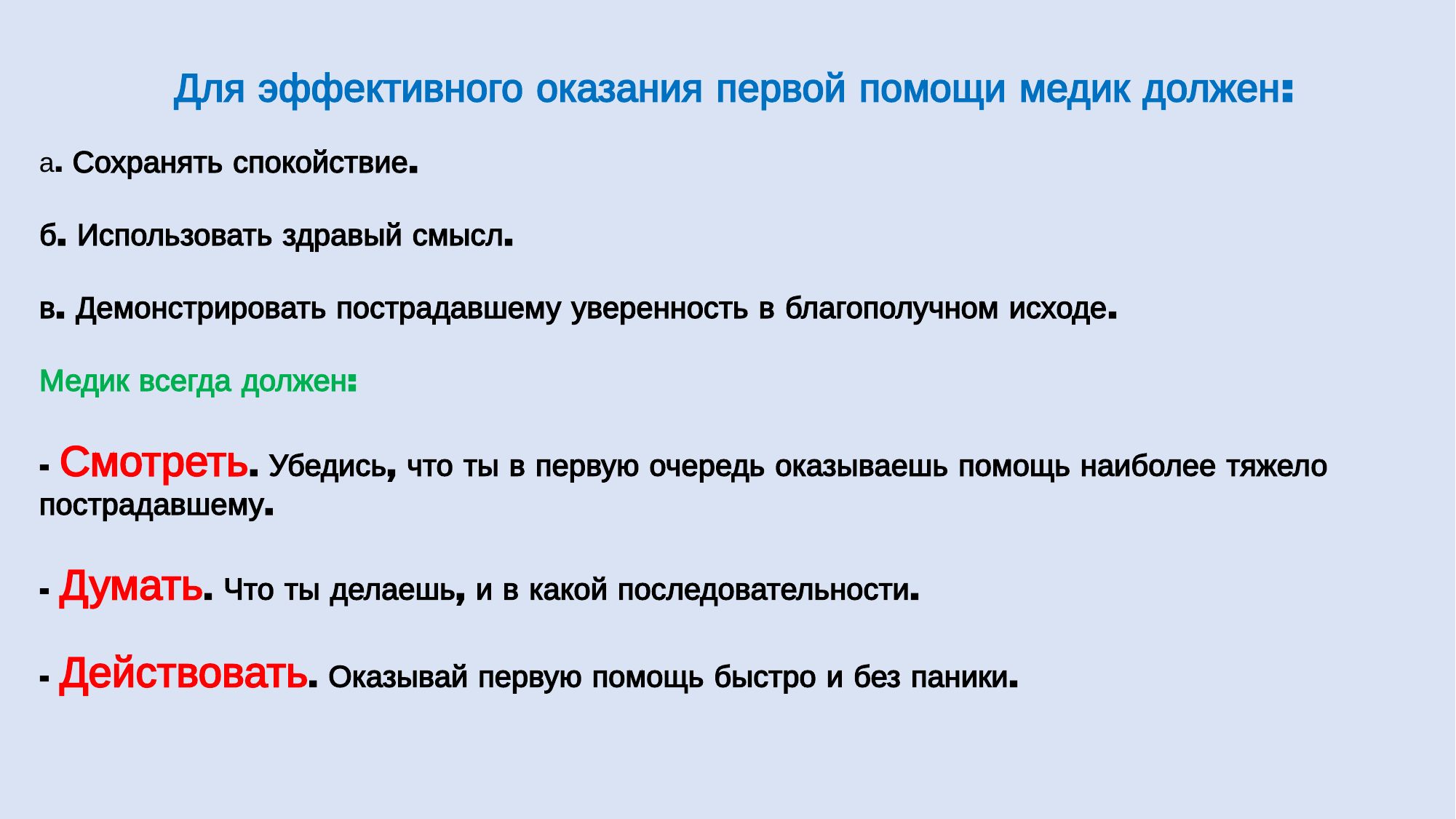

Для эффективного оказания первой помощи медик должен:

а. Сохранять спокойствие.

б. Использовать здравый смысл.

в. Демонстрировать пострадавшему уверенность в благополучном исходе.

Медик всегда должен:

- Смотреть. Убедись, что ты в первую очередь оказываешь помощь наиболее тяжело пострадавшему.

- Думать. Что ты делаешь, и в какой последовательности.

- Действовать. Оказывай первую помощь быстро и без паники.